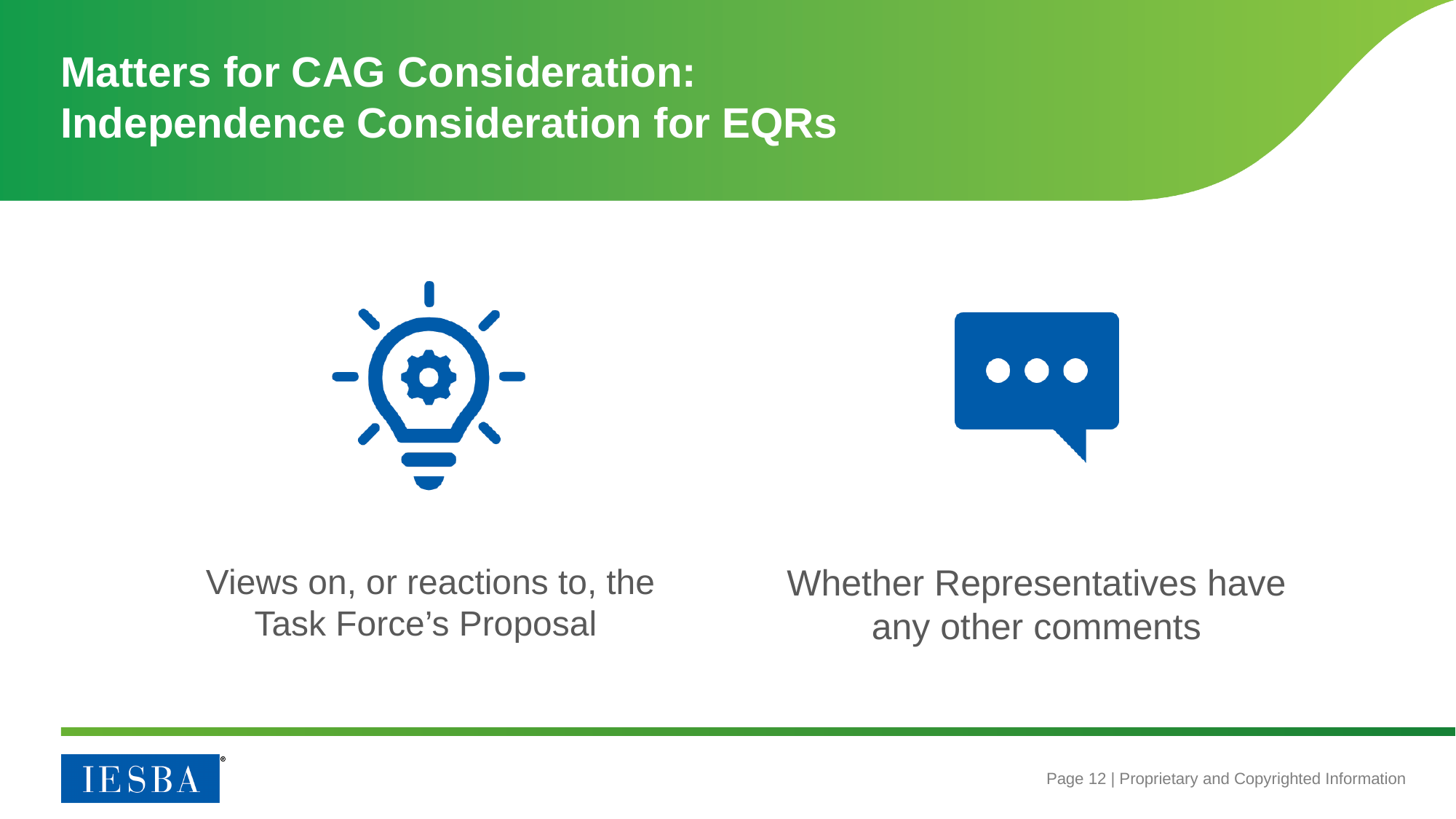

# Matters for CAG Consideration: Independence Consideration for EQRs
Views on, or reactions to, the Task Force’s Proposal
Whether Representatives have any other comments